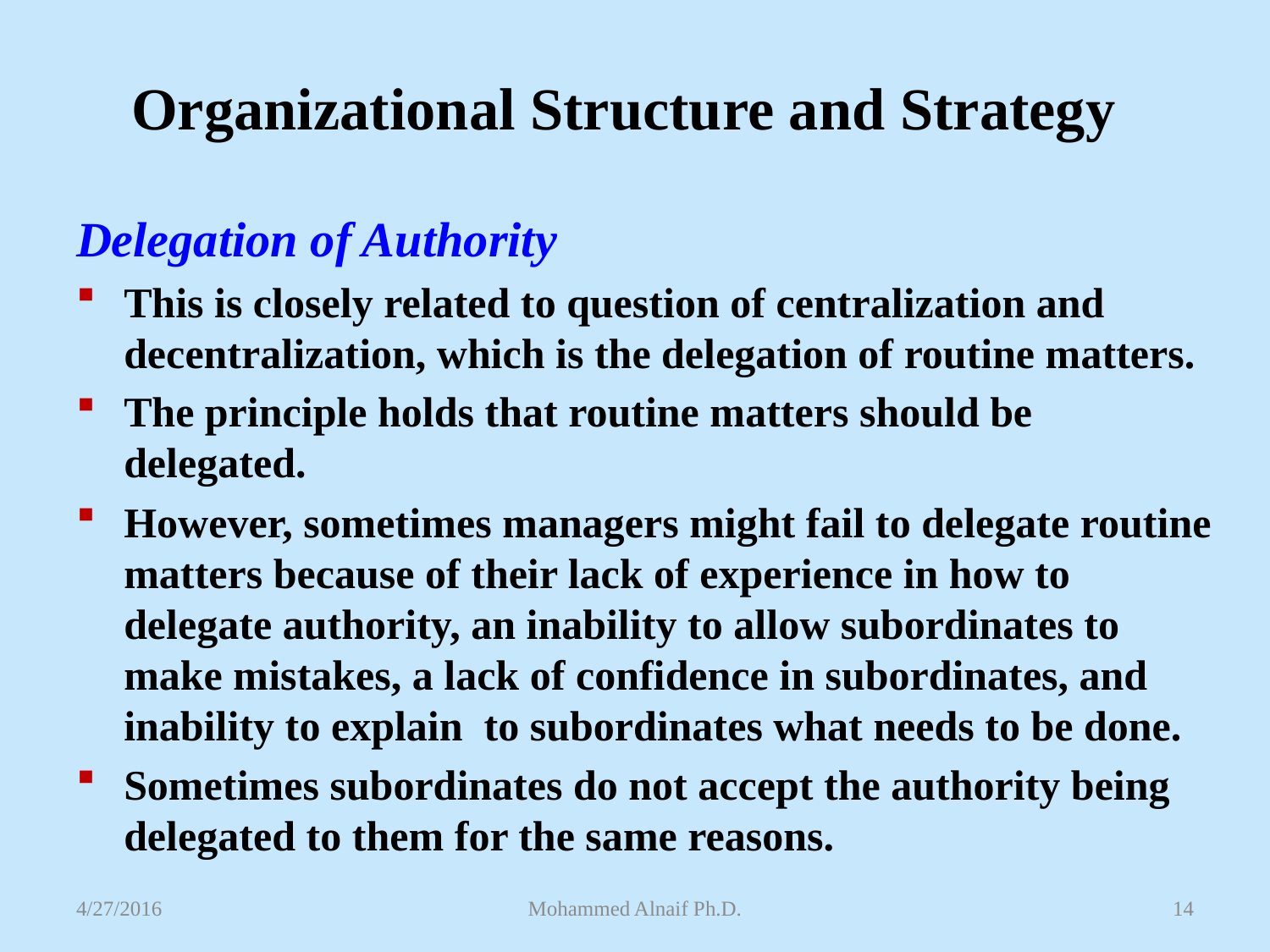

# Organizational Structure and Strategy
Delegation of Authority
This is closely related to question of centralization and decentralization, which is the delegation of routine matters.
The principle holds that routine matters should be delegated.
However, sometimes managers might fail to delegate routine matters because of their lack of experience in how to delegate authority, an inability to allow subordinates to make mistakes, a lack of confidence in subordinates, and inability to explain  to subordinates what needs to be done.
Sometimes subordinates do not accept the authority being delegated to them for the same reasons.
4/27/2016
Mohammed Alnaif Ph.D.
14